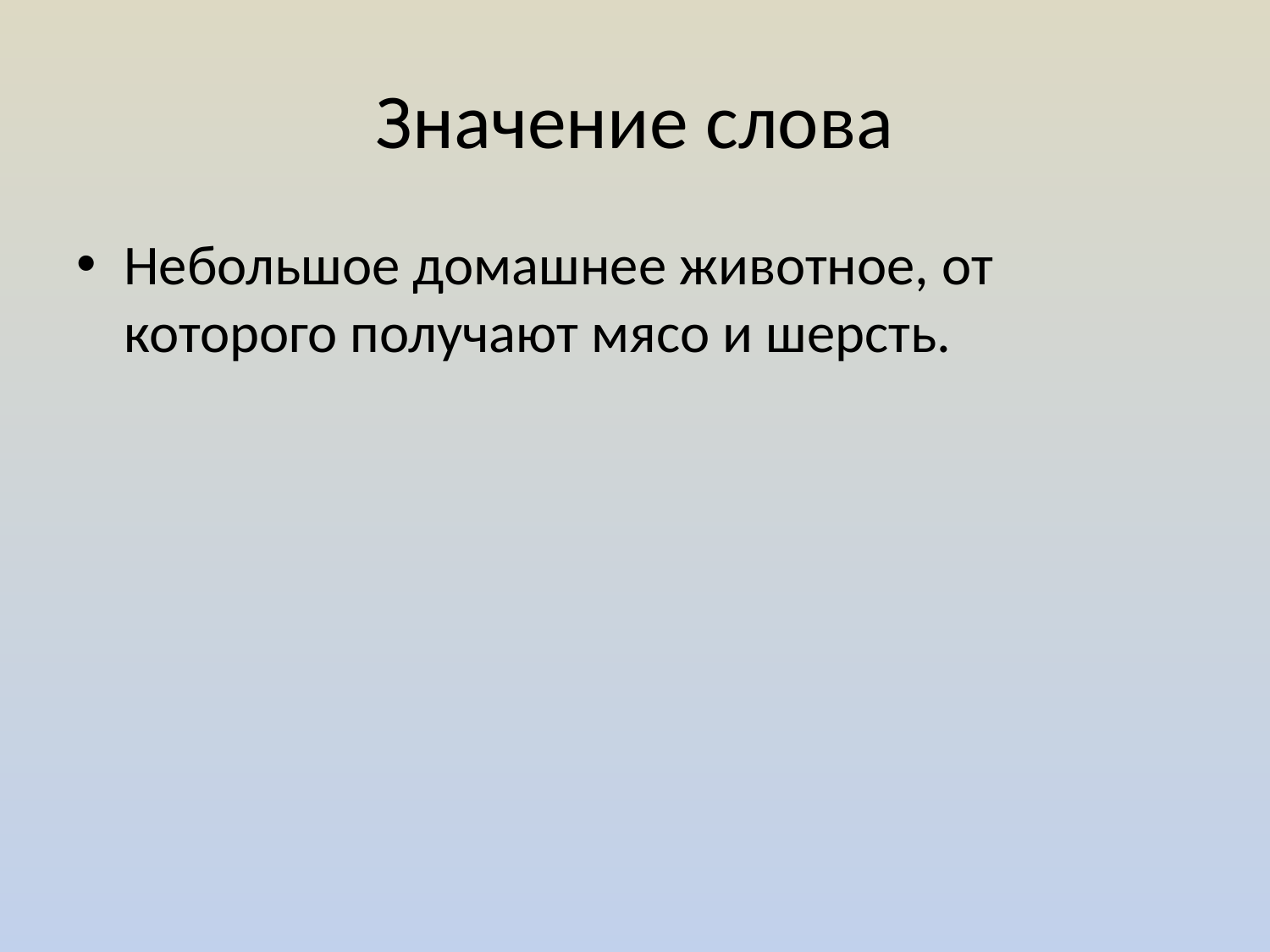

# Значение слова
Небольшое домашнее животное, от которого получают мясо и шерсть.